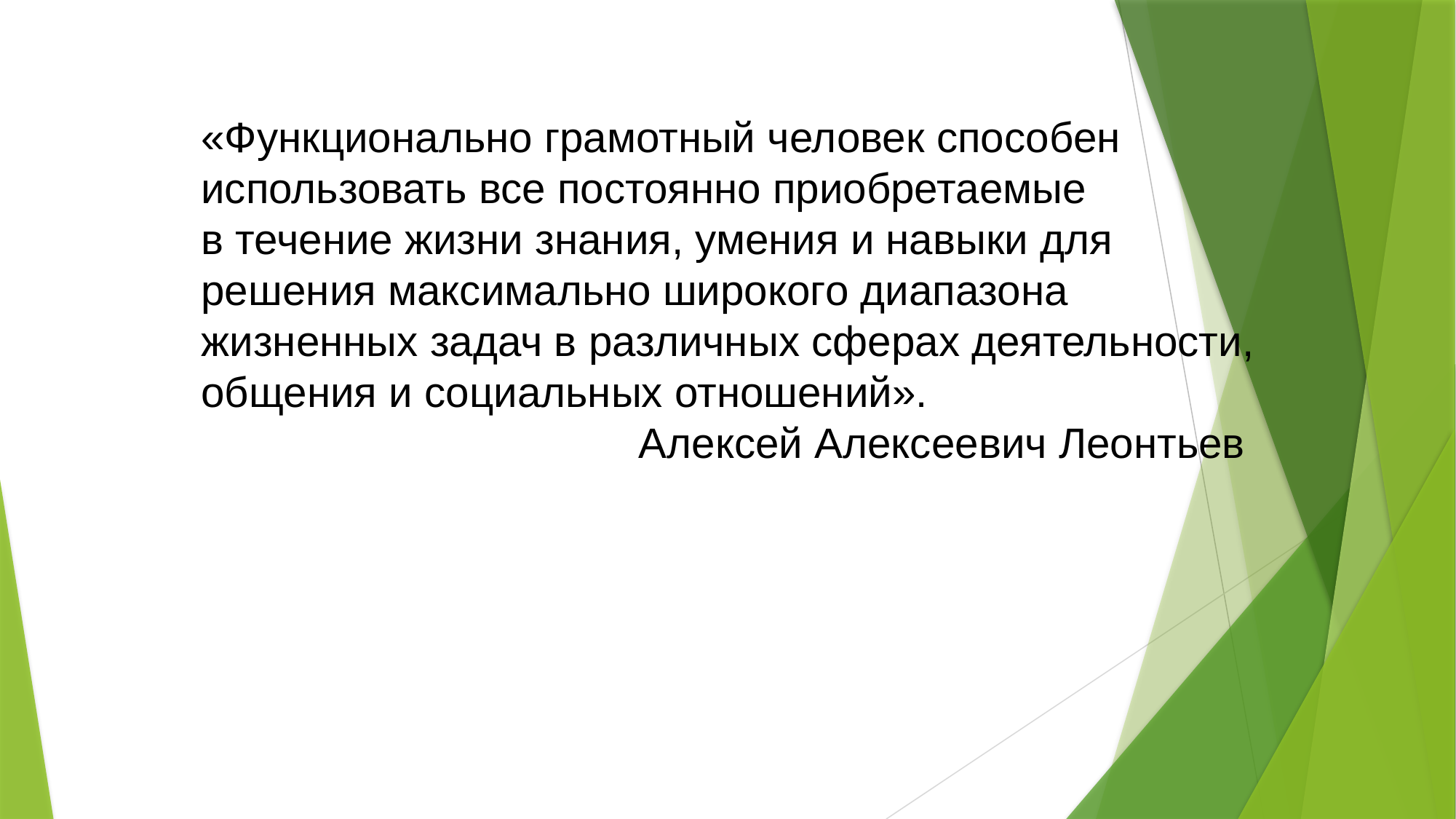

«Функционально грамотный человек способен использовать все постоянно приобретаемые в течение жизни знания, умения и навыки для решения максимально широкого диапазона жизненных задач в различных сферах деятельности, общения и социальных отношений».
                                     Алексей Алексеевич Леонтьев